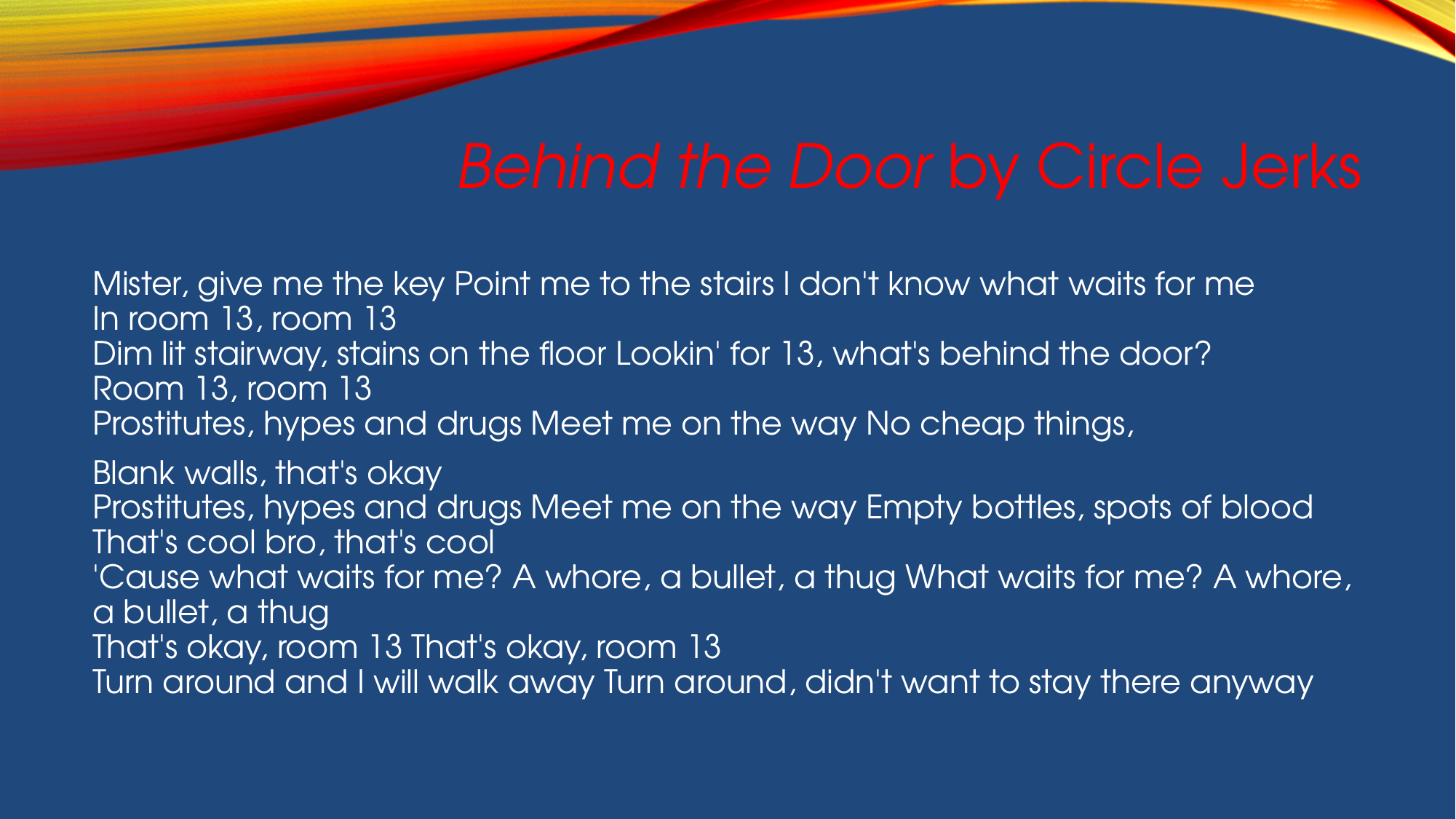

# Behind the Door by Circle Jerks
Mister, give me the key Point me to the stairs I don't know what waits for me
In room 13, room 13
Dim lit stairway, stains on the floor Lookin' for 13, what's behind the door?
Room 13, room 13
Prostitutes, hypes and drugs Meet me on the way No cheap things,
Blank walls, that's okay
Prostitutes, hypes and drugs Meet me on the way Empty bottles, spots of blood That's cool bro, that's cool
'Cause what waits for me? A whore, a bullet, a thug What waits for me? A whore, a bullet, a thug
That's okay, room 13 That's okay, room 13
Turn around and I will walk away Turn around, didn't want to stay there anyway